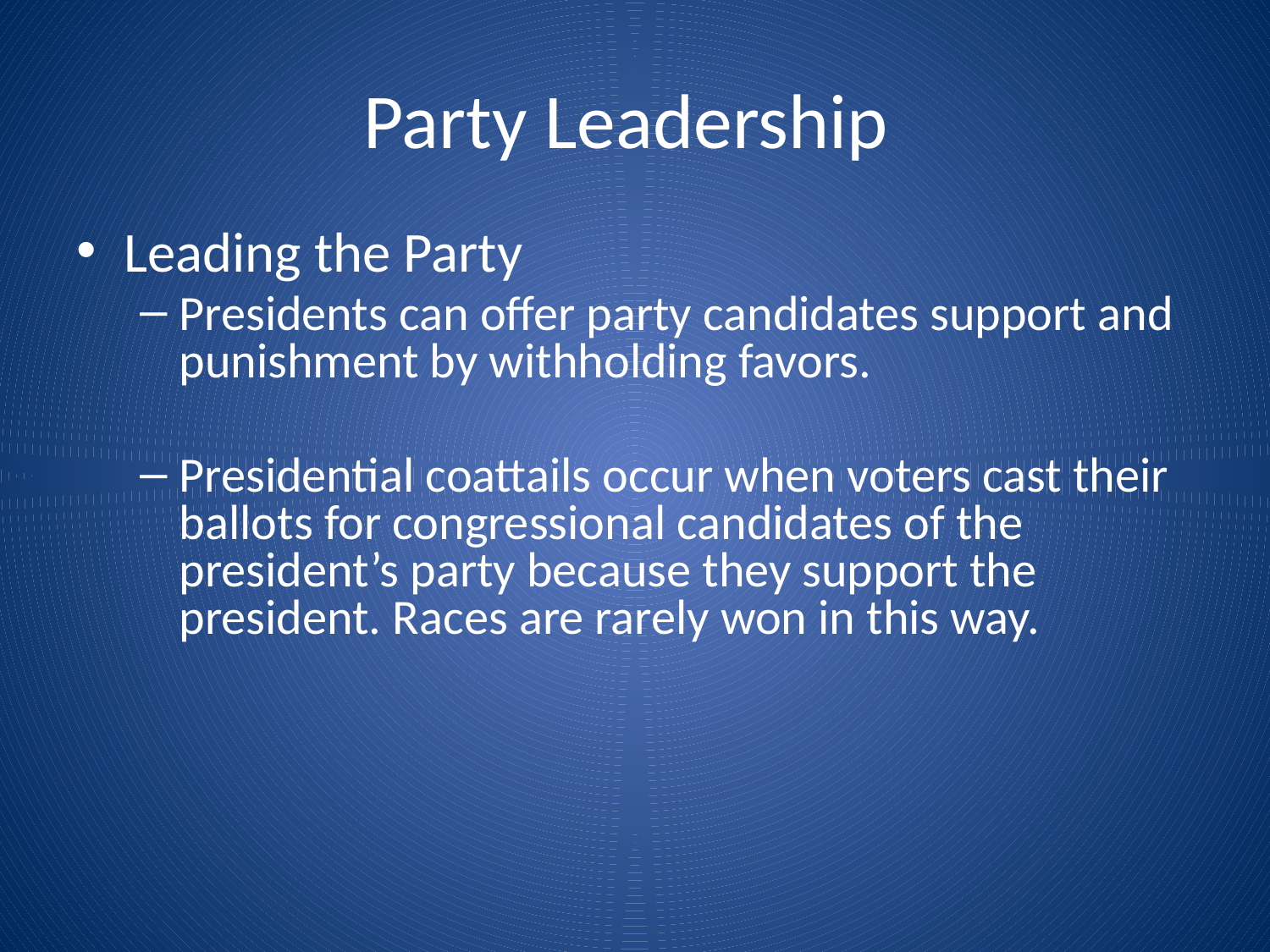

# Party Leadership
Leading the Party
Presidents can offer party candidates support and punishment by withholding favors.

Presidential coattails occur when voters cast their ballots for congressional candidates of the president’s party because they support the president. Races are rarely won in this way.